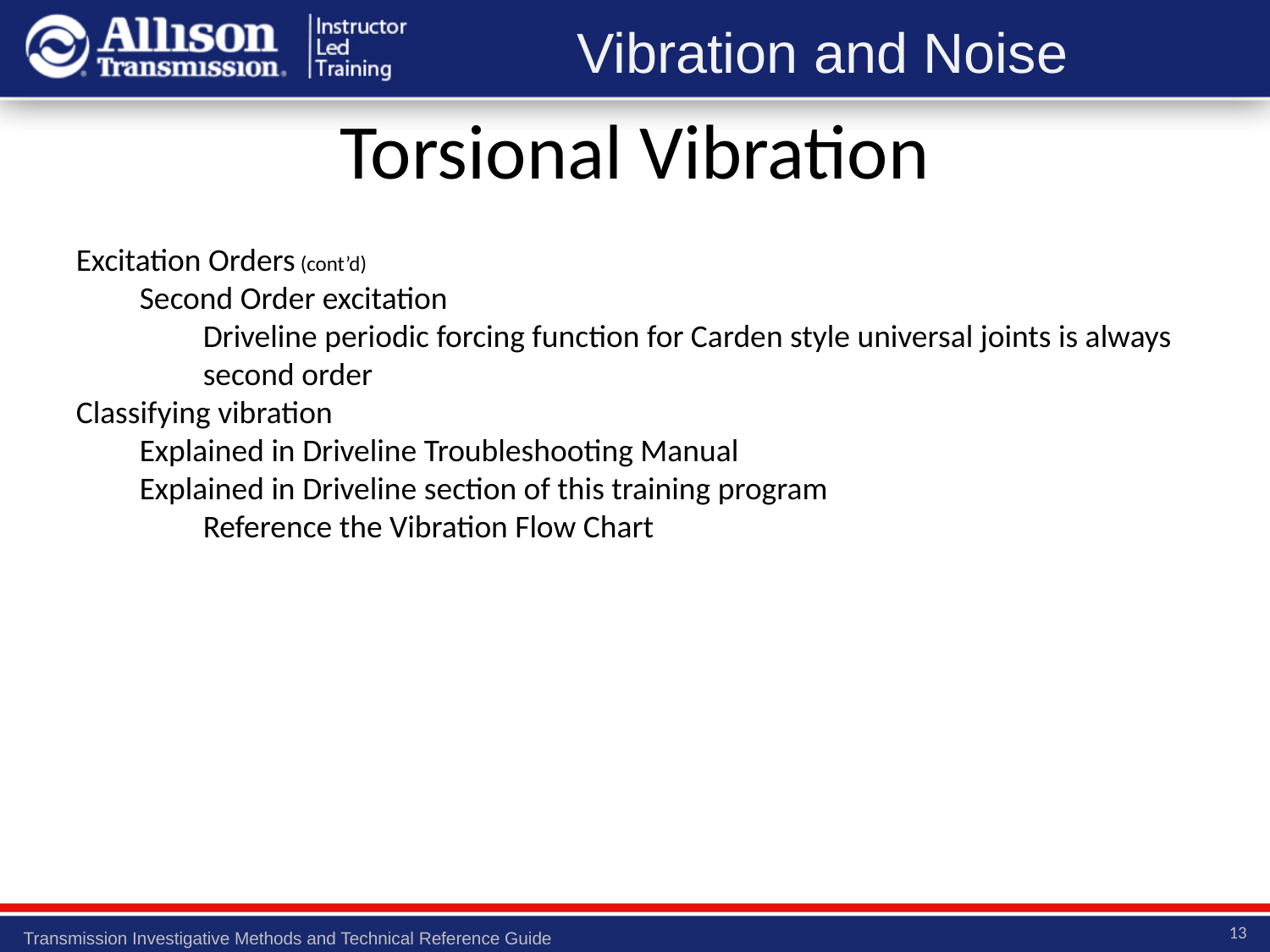

Torsional Vibration
Excitation Orders (cont’d)
Second Order excitation
Driveline periodic forcing function for Carden style universal joints is always second order
Classifying vibration
Explained in Driveline Troubleshooting Manual
Explained in Driveline section of this training program
Reference the Vibration Flow Chart

13